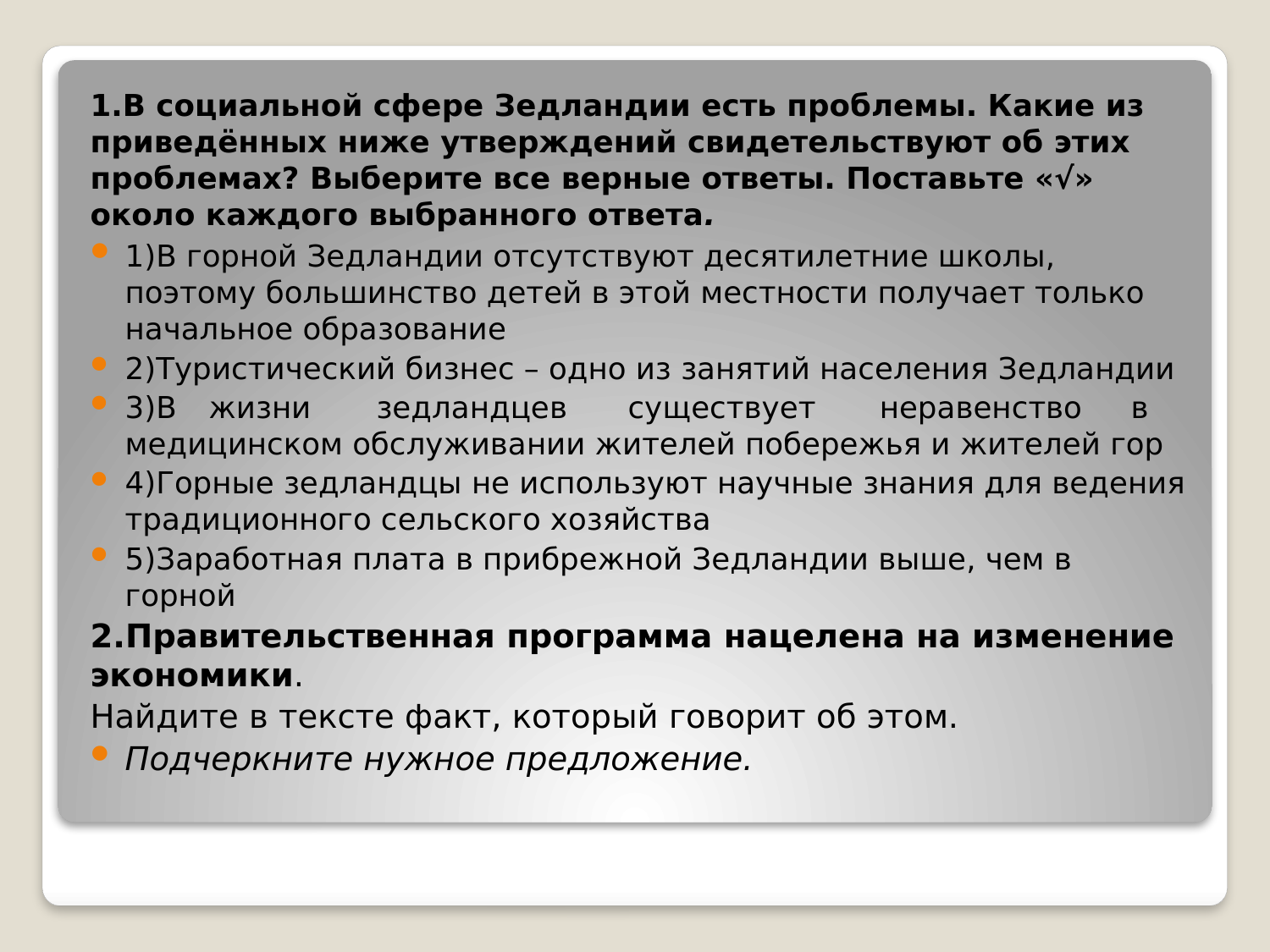

1.В социальной сфере Зедландии есть проблемы. Какие из приведённых ниже утверждений свидетельствуют об этих проблемах? Выберите все верные ответы. Поставьте «√» около каждого выбранного ответа.
	1)В горной Зедландии отсутствуют десятилетние школы, поэтому большинство детей в этой местности получает только начальное образование
2)Туристический бизнес – одно из занятий населения Зедландии
	3)В	жизни	зедландцев	существует	неравенство	в	медицинском обслуживании жителей побережья и жителей гор
	4)Горные зедландцы не используют научные знания для ведения традиционного сельского хозяйства
5)Заработная плата в прибрежной Зедландии выше, чем в горной
2.Правительственная программа нацелена на изменение экономики.
Найдите в тексте факт, который говорит об этом.
Подчеркните нужное предложение.

#